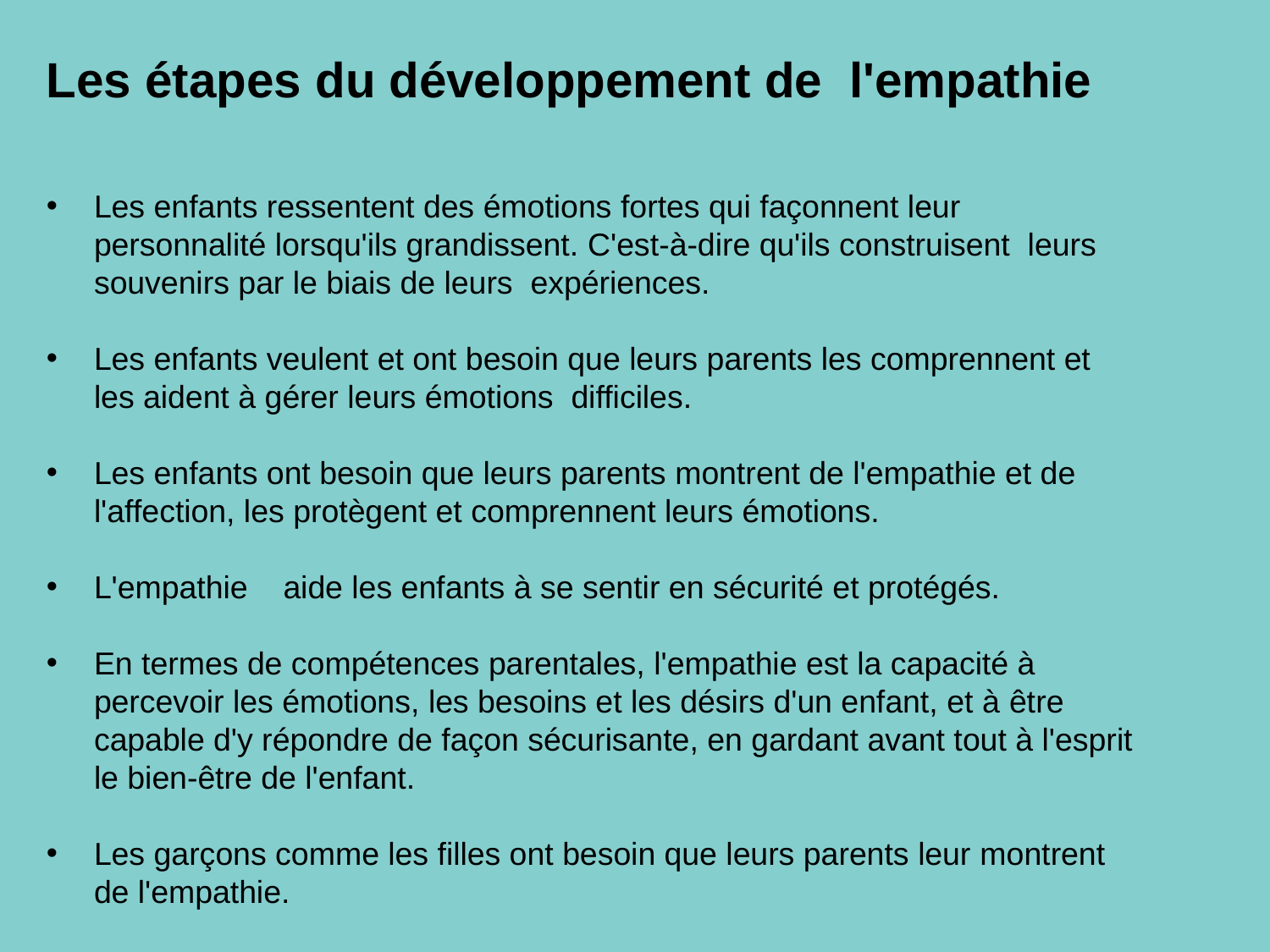

# Les étapes du développement de  l'empathie

Les enfants ressentent des émotions fortes qui façonnent leur personnalité lorsqu'ils grandissent. C'est-à-dire qu'ils construisent  leurs souvenirs par le biais de leurs  expériences.

Les enfants veulent et ont besoin que leurs parents les comprennent et les aident à gérer leurs émotions  difficiles.

Les enfants ont besoin que leurs parents montrent de l'empathie et de l'affection, les protègent et comprennent leurs émotions.

L'empathie    aide les enfants à se sentir en sécurité et protégés.

En termes de compétences parentales, l'empathie est la capacité à percevoir les émotions, les besoins et les désirs d'un enfant, et à être capable d'y répondre de façon sécurisante, en gardant avant tout à l'esprit le bien-être de l'enfant.

Les garçons comme les filles ont besoin que leurs parents leur montrent de l'empathie.